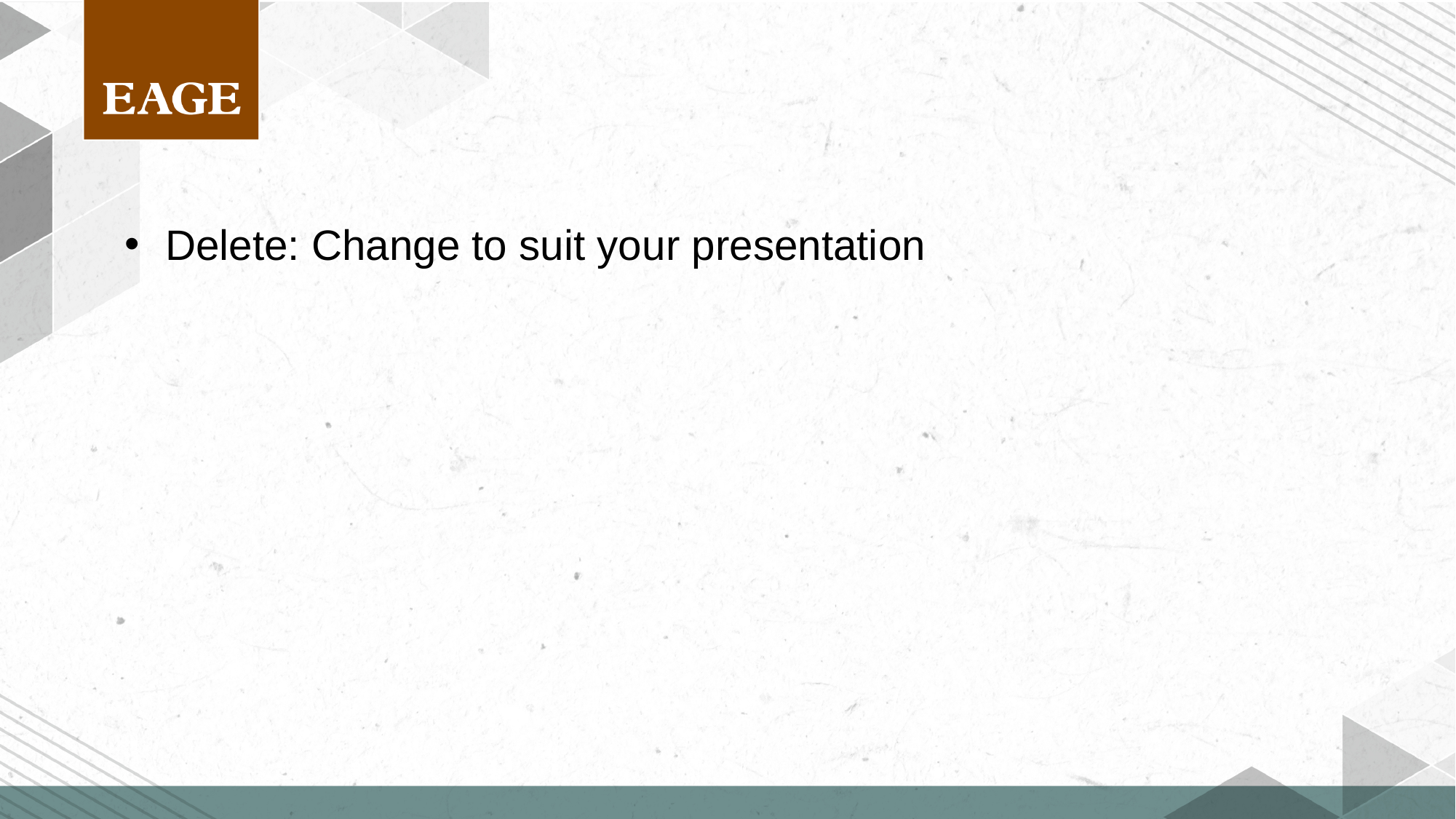

#
Delete: Change to suit your presentation